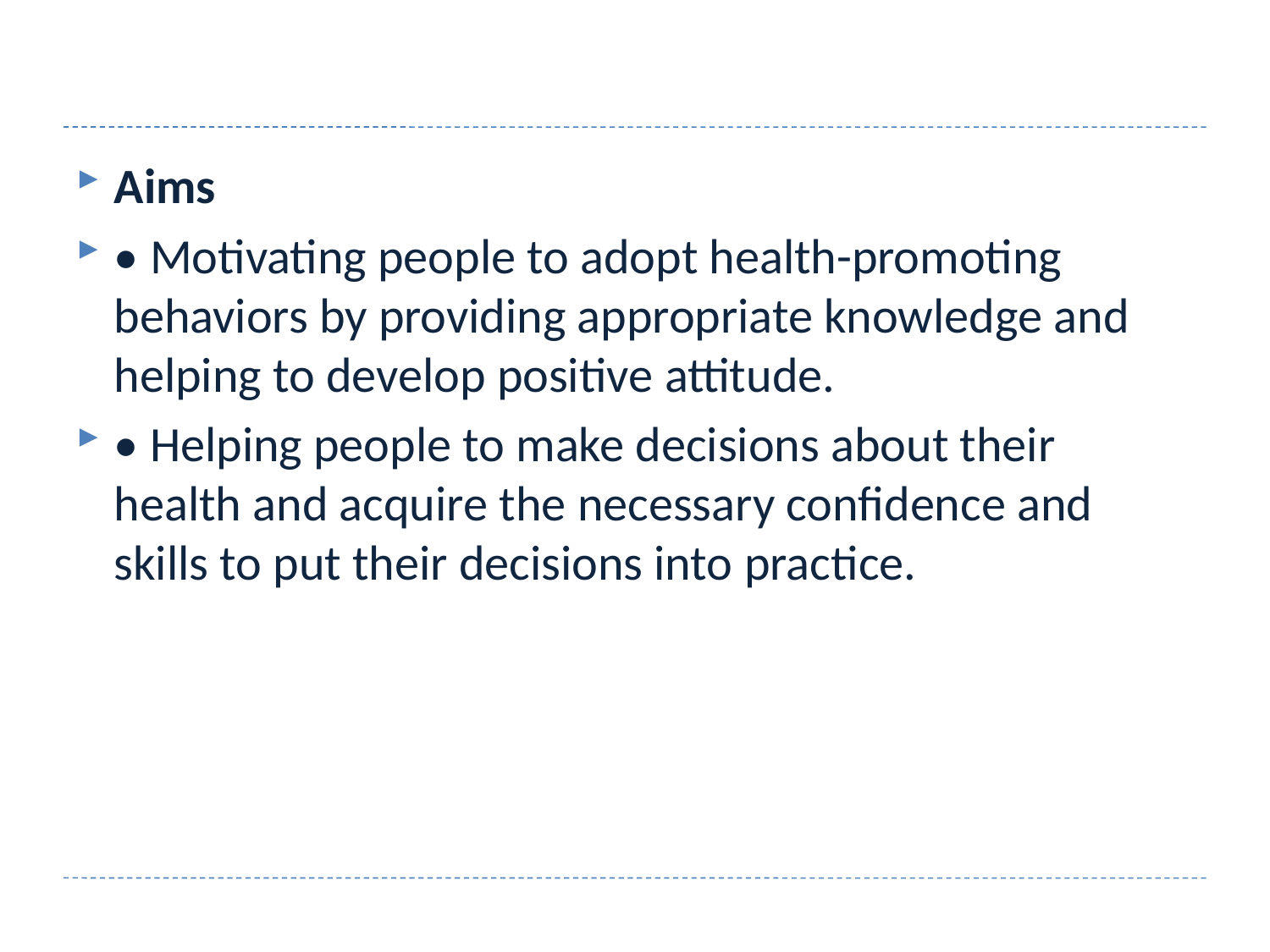

#
Aims
• Motivating people to adopt health-promoting behaviors by providing appropriate knowledge and helping to develop positive attitude.
• Helping people to make decisions about their health and acquire the necessary confidence and skills to put their decisions into practice.